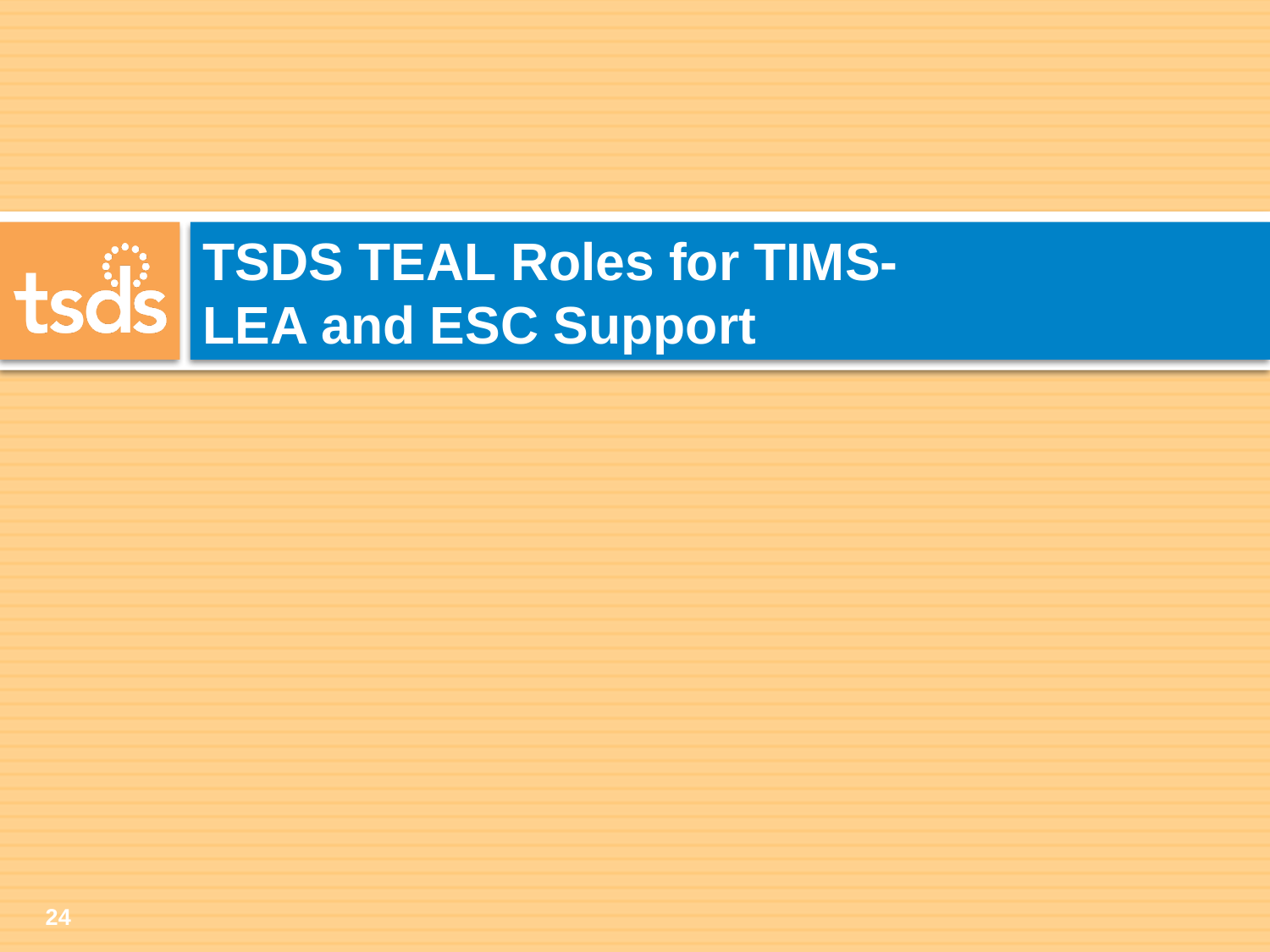

# TSDS TEAL Roles for TIMS- LEA and ESC Support
24